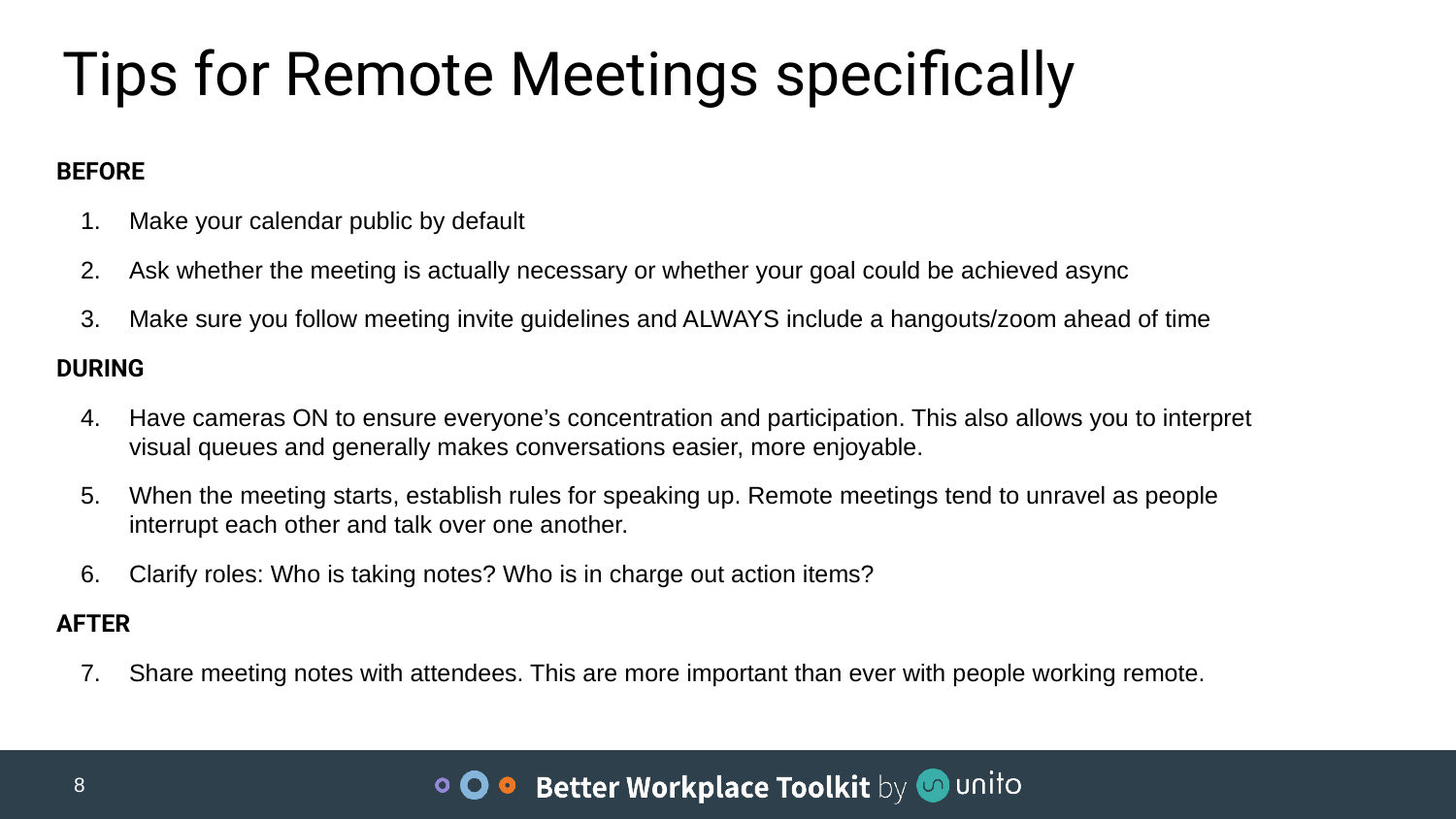

Tips for Remote Meetings specifically
BEFORE
Make your calendar public by default
Ask whether the meeting is actually necessary or whether your goal could be achieved async
Make sure you follow meeting invite guidelines and ALWAYS include a hangouts/zoom ahead of time
DURING
Have cameras ON to ensure everyone’s concentration and participation. This also allows you to interpret visual queues and generally makes conversations easier, more enjoyable.
When the meeting starts, establish rules for speaking up. Remote meetings tend to unravel as people interrupt each other and talk over one another.
Clarify roles: Who is taking notes? Who is in charge out action items?
AFTER
Share meeting notes with attendees. This are more important than ever with people working remote.